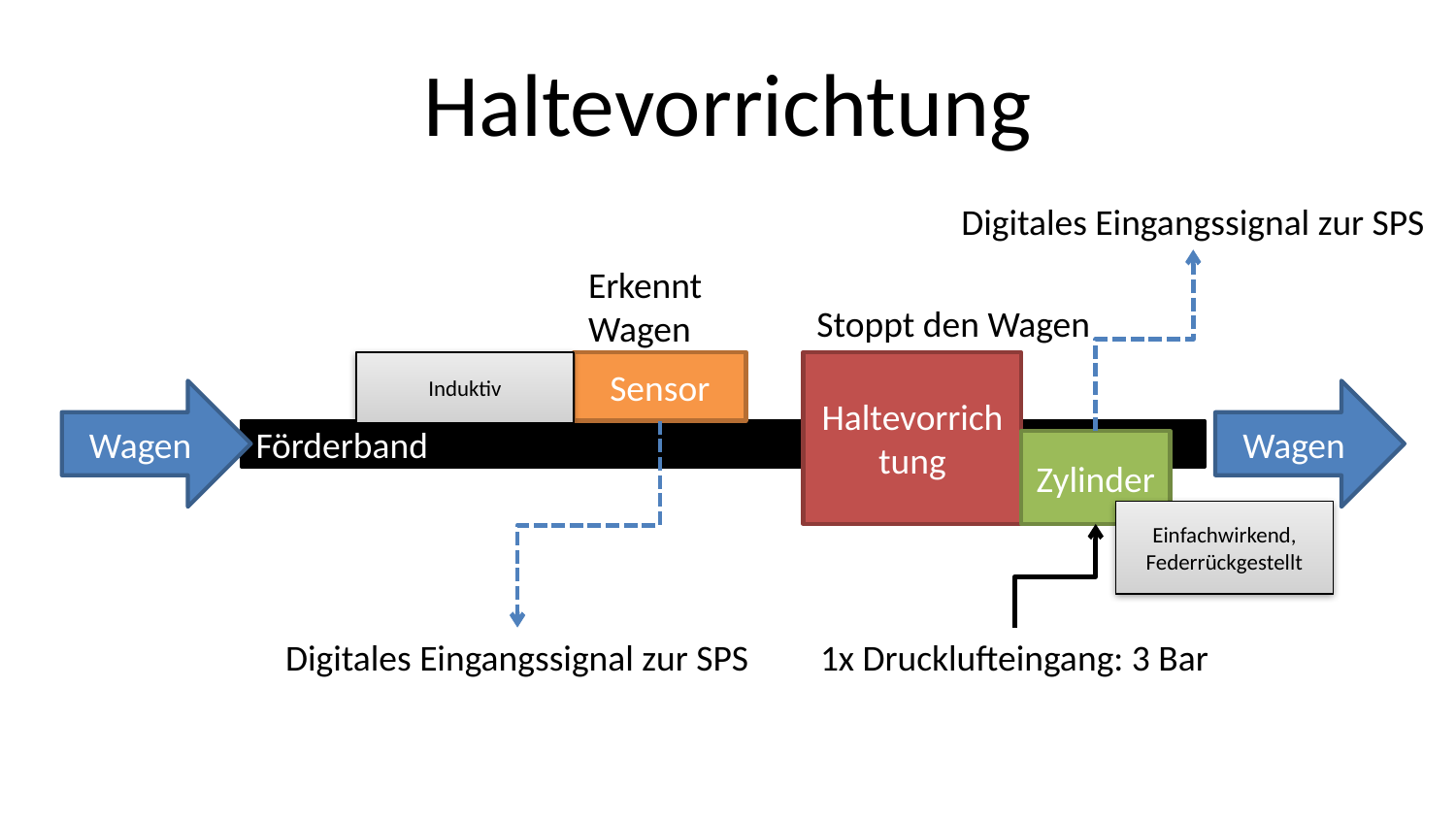

# Haltevorrichtung
Digitales Eingangssignal zur SPS
Erkennt Wagen
Stoppt den Wagen
Induktiv
Sensor
Haltevorrichtung
Wagen
Wagen
Förderband
Zylinder
Einfachwirkend, Federrückgestellt
Digitales Eingangssignal zur SPS
1x Drucklufteingang: 3 Bar